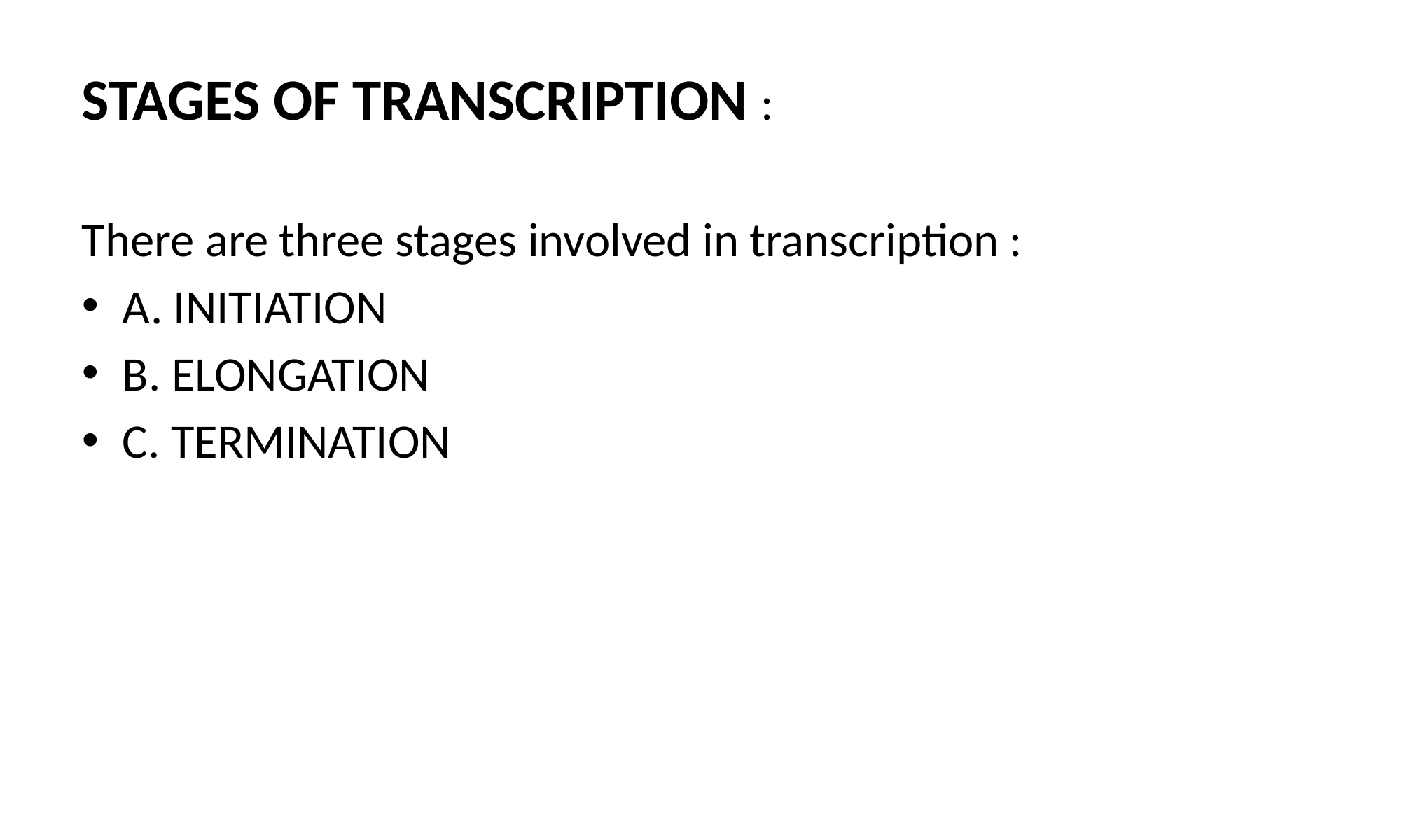

STAGES OF TRANSCRIPTION :

There are three stages involved in transcription :
A. INITIATION
B. ELONGATION
C. TERMINATION